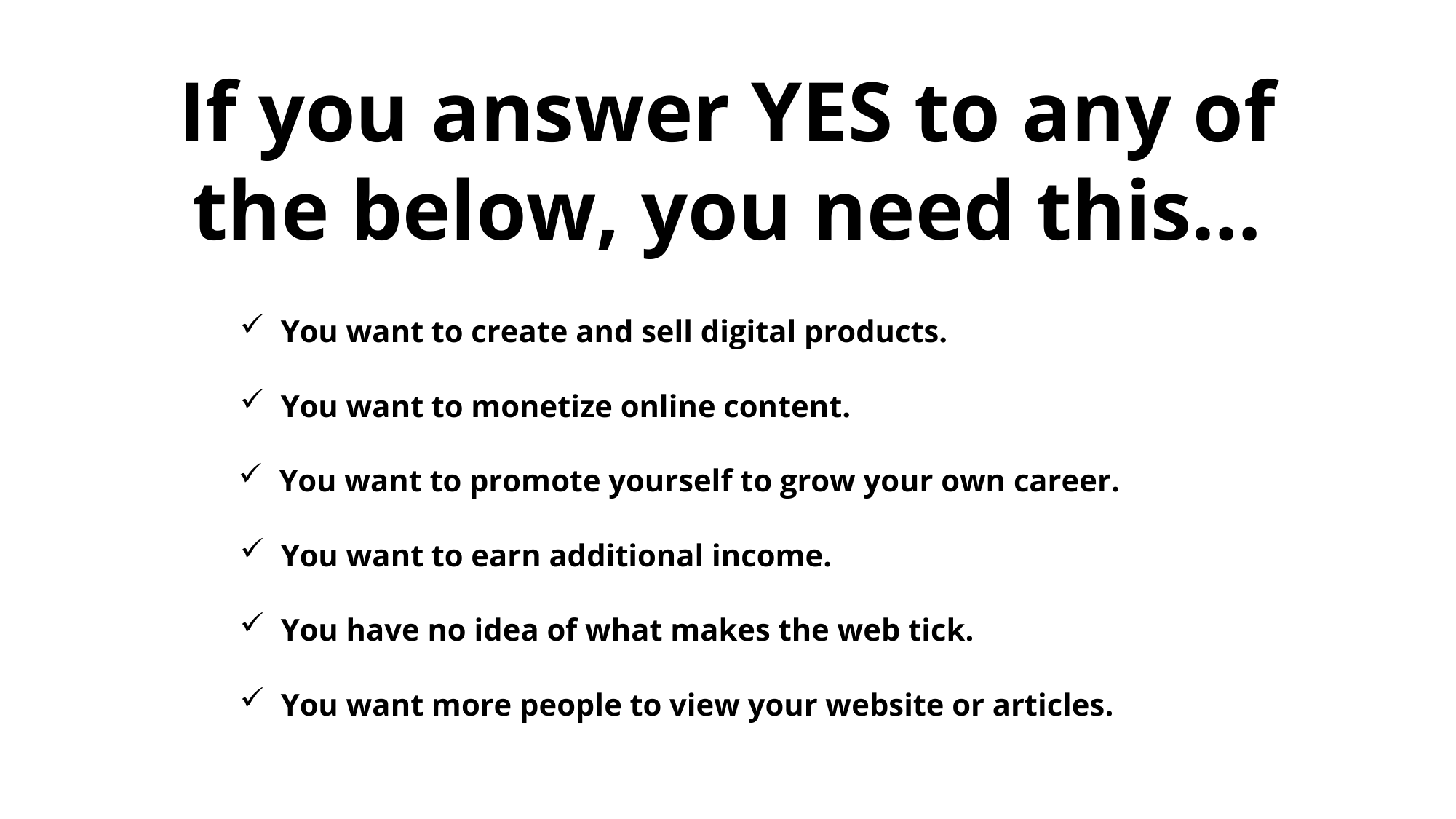

If you answer YES to any of the below, you need this…
You want to create and sell digital products.
You want to monetize online content.
You want to promote yourself to grow your own career.
You want to earn additional income.
You have no idea of what makes the web tick.
You want more people to view your website or articles.